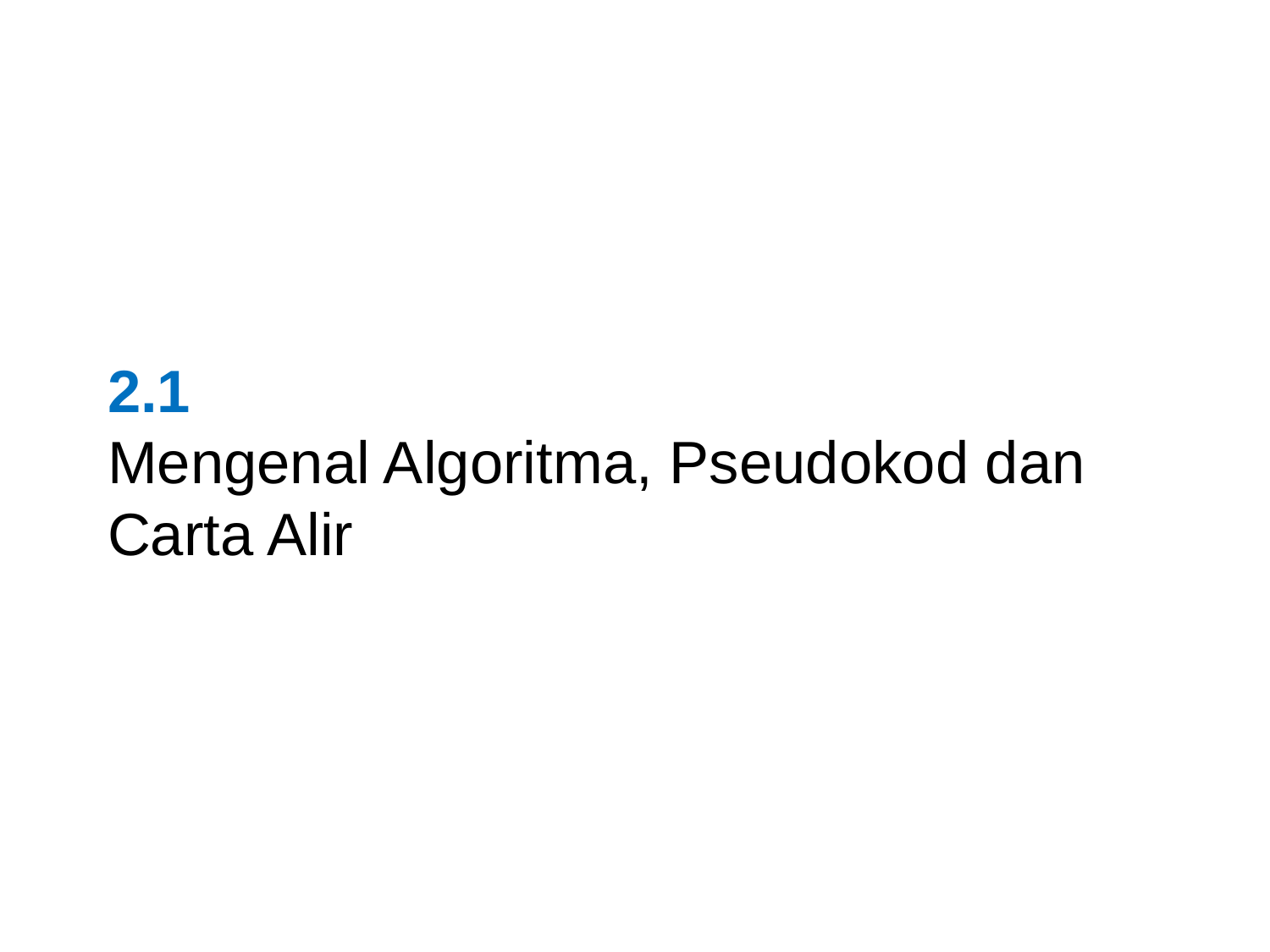

# 2.1 Mengenal Algoritma, Pseudokod dan Carta Alir